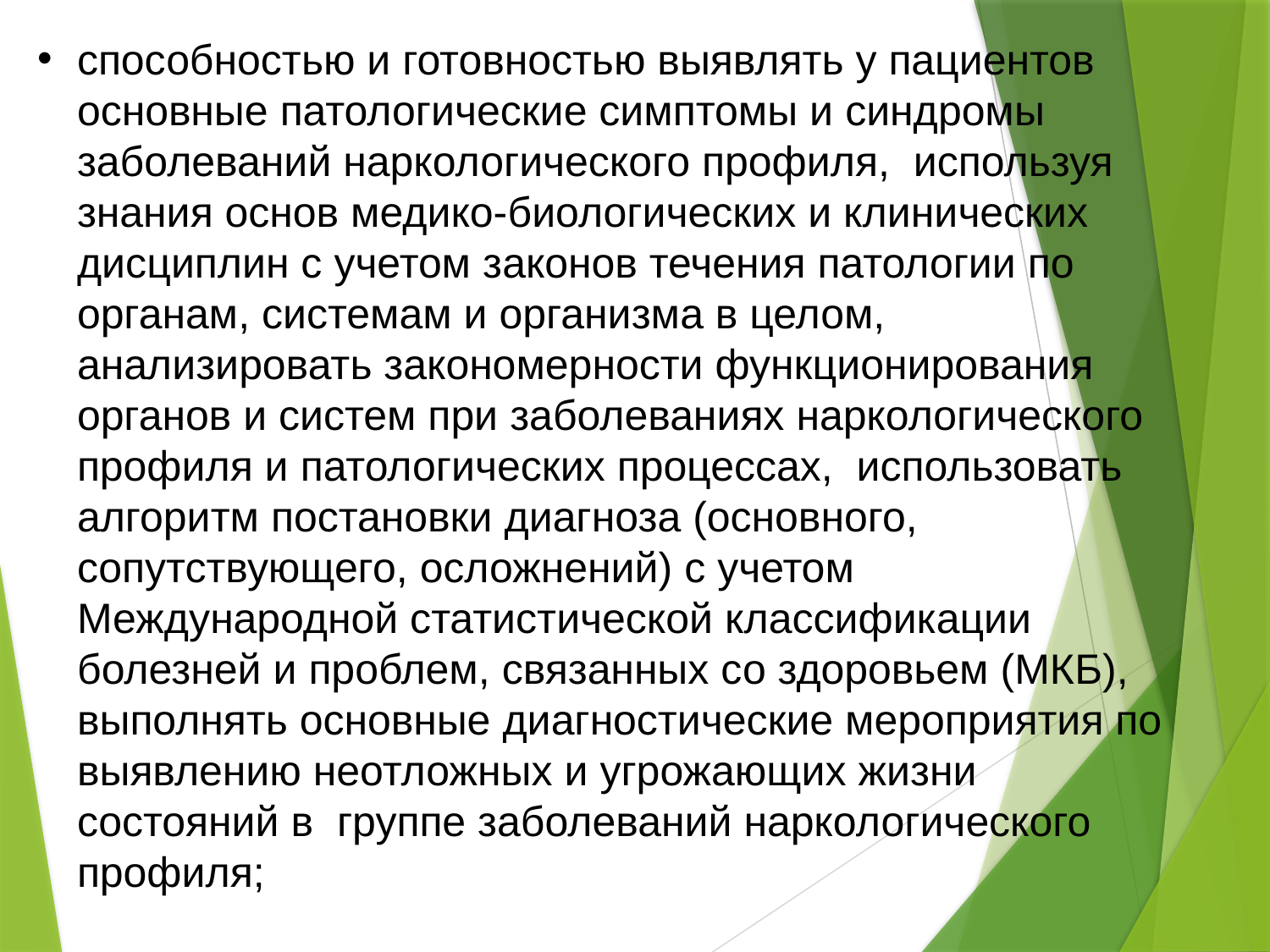

способностью и готовностью выявлять у пациентов основные патологические симптомы и синдромы заболеваний наркологического профиля,  используя знания основ медико-биологических и клинических дисциплин с учетом законов течения патологии по органам, системам и организма в целом, анализировать закономерности функционирования органов и систем при заболеваниях наркологического профиля и патологических процессах,  использовать алгоритм постановки диагноза (основного, сопутствующего, осложнений) с учетом Международной статистической классификации болезней и проблем, связанных со здоровьем (МКБ), выполнять основные диагностические мероприятия по выявлению неотложных и угрожающих жизни состояний в  группе заболеваний наркологического профиля;